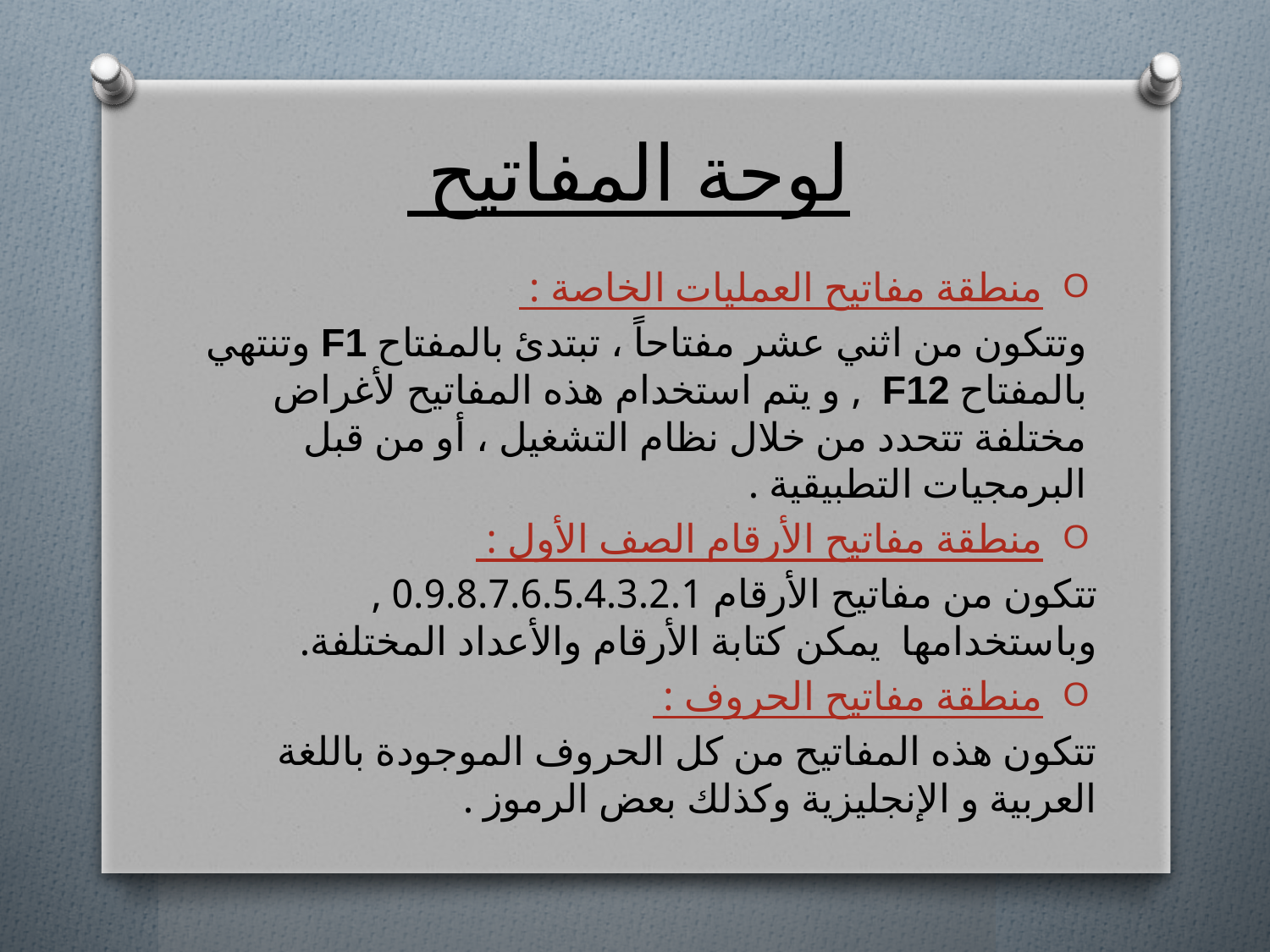

# لوحة المفاتيح
منطقة مفاتيح العمليات الخاصة :
وتتكون من اثني عشر مفتاحاً ، تبتدئ بالمفتاح F1 وتنتهي بالمفتاح F12  , و يتم استخدام هذه المفاتيح لأغراض مختلفة تتحدد من خلال نظام التشغيل ، أو من قبل البرمجيات التطبيقية .
منطقة مفاتيح الأرقام الصف الأول :
تتكون من مفاتيح الأرقام 0.9.8.7.6.5.4.3.2.1 , وباستخدامها  يمكن كتابة الأرقام والأعداد المختلفة.
منطقة مفاتيح الحروف :
تتكون هذه المفاتيح من كل الحروف الموجودة باللغة العربية و الإنجليزية وكذلك بعض الرموز .